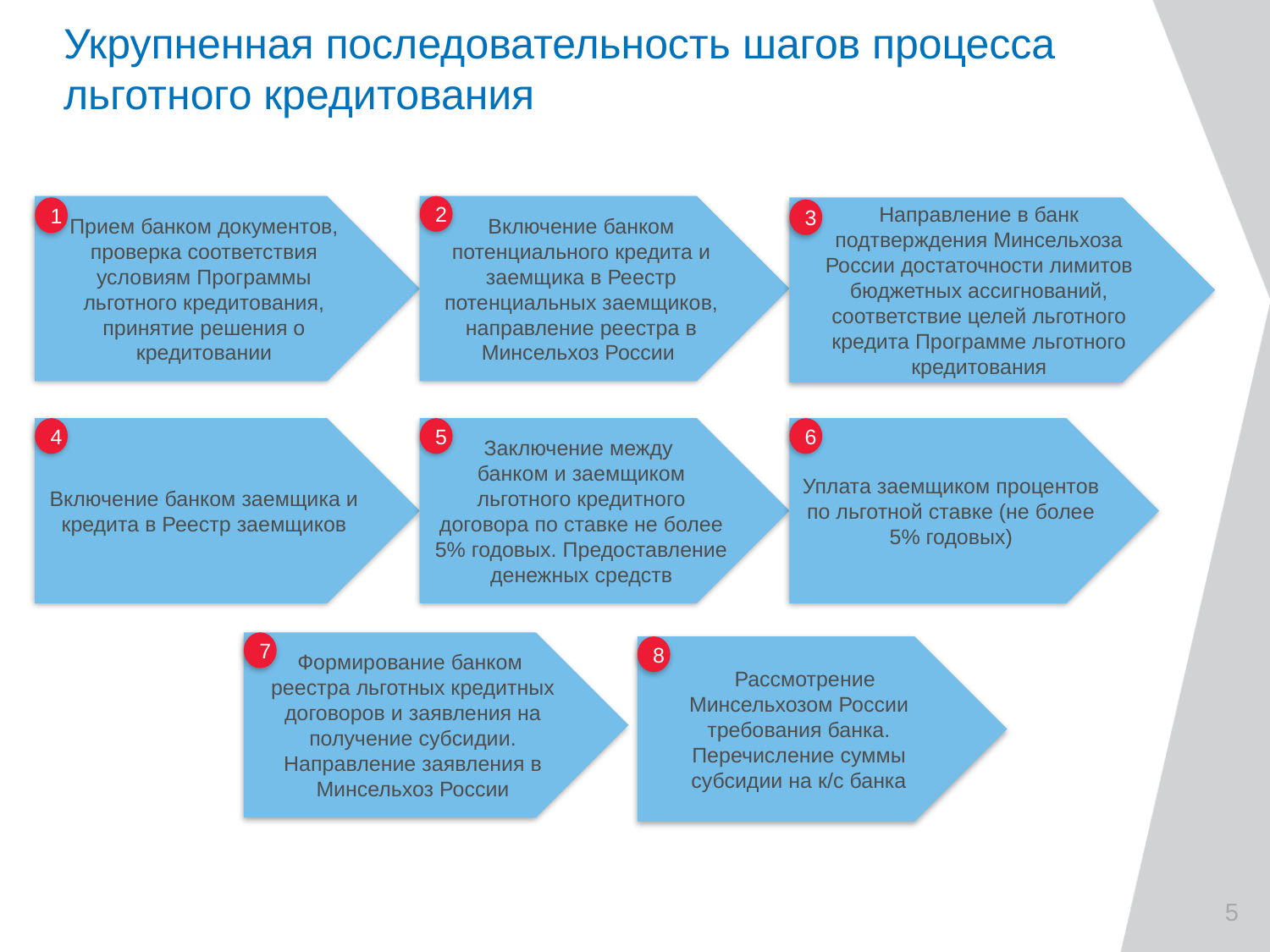

# Укрупненная последовательность шагов процесса льготного кредитования
Прием банком документов, проверка соответствия условиям Программы льготного кредитования, принятие решения о кредитовании
Включение банком потенциального кредита и заемщика в Реестр потенциальных заемщиков, направление реестра в Минсельхоз России
2
Направление в банк подтверждения Минсельхоза России достаточности лимитов бюджетных ассигнований, соответствие целей льготного кредита Программе льготного кредитования
1
3
Включение банком заемщика и кредита в Реестр заемщиков
4
5
Заключение между
банком и заемщиком льготного кредитного договора по ставке не более 5% годовых. Предоставление денежных средств
6
Уплата заемщиком процентов по льготной ставке (не более 5% годовых)
Формирование банком
реестра льготных кредитных договоров и заявления на получение субсидии. Направление заявления в Минсельхоз России
7
  Рассмотрение Минсельхозом России требования банка. Перечисление суммы субсидии на к/с банка
8
5